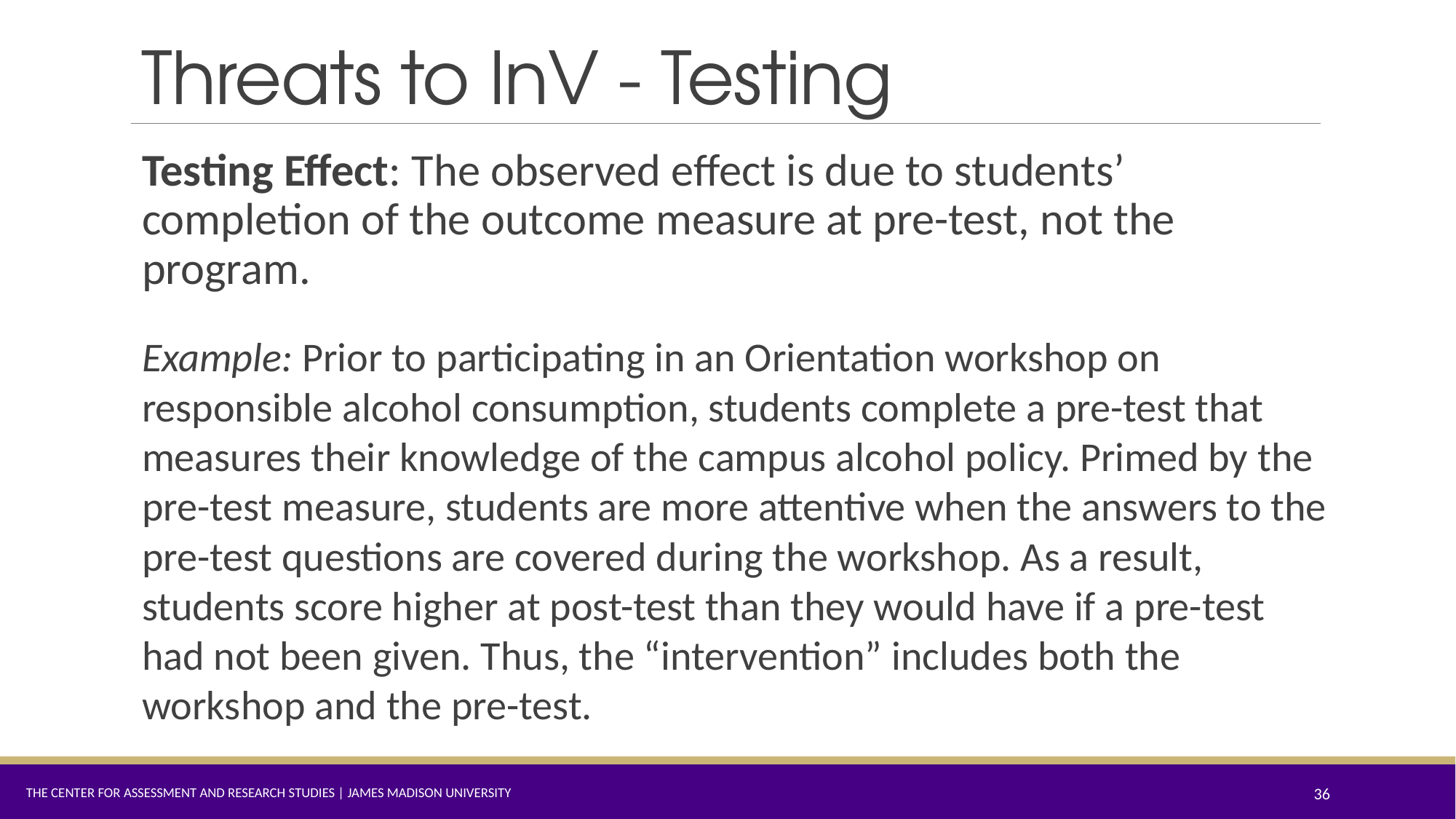

# Threats to InV - Testing
Testing Effect: The observed effect is due to students’ completion of the outcome measure at pre-test, not the program.
Example: Prior to participating in an Orientation workshop on responsible alcohol consumption, students complete a pre-test that measures their knowledge of the campus alcohol policy. Primed by the pre-test measure, students are more attentive when the answers to the pre-test questions are covered during the workshop. As a result, students score higher at post-test than they would have if a pre-test had not been given. Thus, the “intervention” includes both the workshop and the pre-test.

The Center for Assessment and Research Studies | James Madison University
36